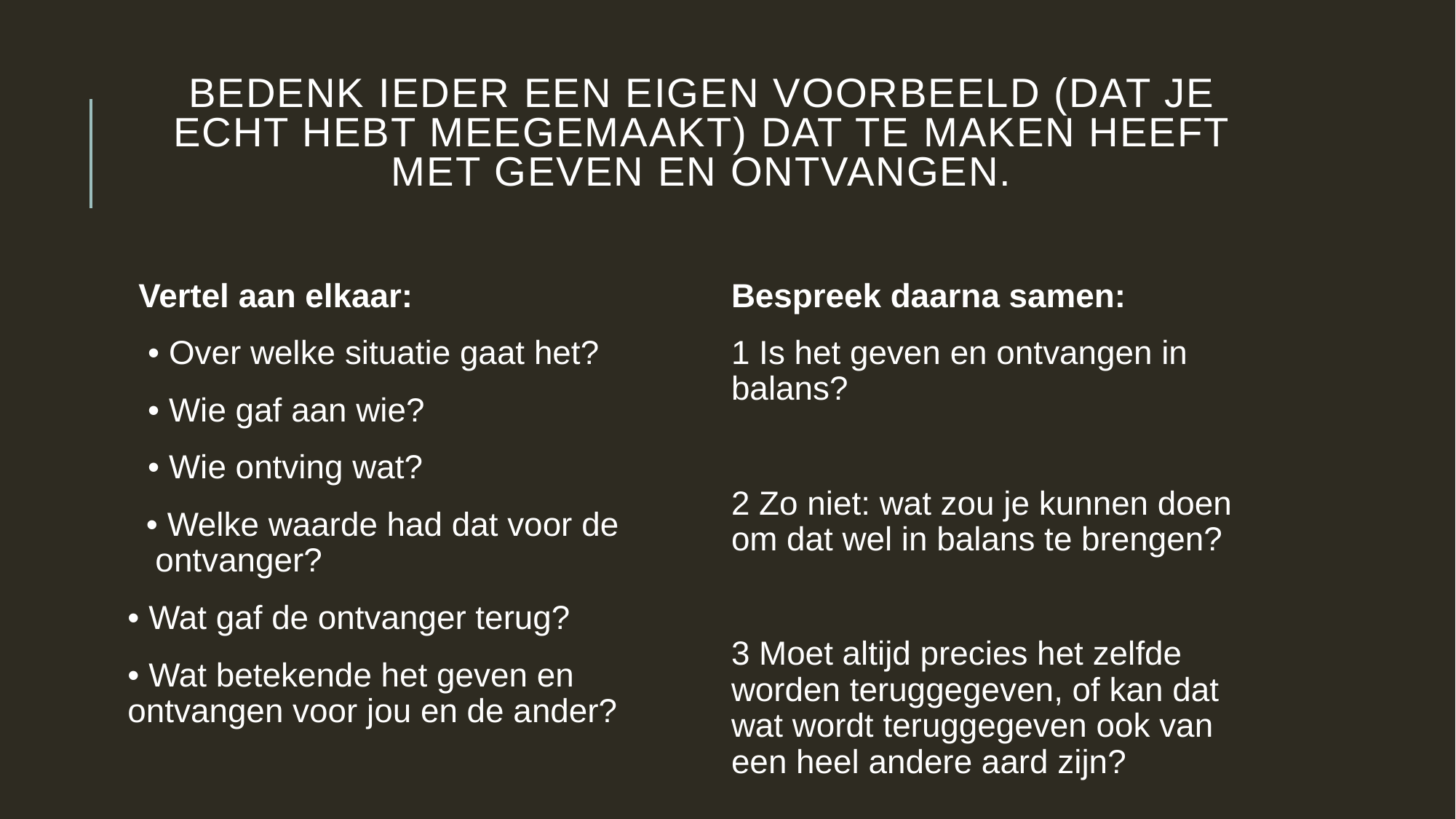

# Bedenk ieder een eigen voorbeeld (dat je echt hebt meegemaakt) dat te maken heeft met geven en ontvangen.
Vertel aan elkaar:
 • Over welke situatie gaat het?
 • Wie gaf aan wie?
 • Wie ontving wat?
  • Welke waarde had dat voor de           ontvanger?
• Wat gaf de ontvanger terug?
• Wat betekende het geven en ontvangen voor jou en de ander?
Bespreek daarna samen:
1 Is het geven en ontvangen in balans?

2 Zo niet: wat zou je kunnen doen om dat wel in balans te brengen?

3 Moet altijd precies het zelfde worden teruggegeven, of kan dat wat wordt teruggegeven ook van een heel andere aard zijn?